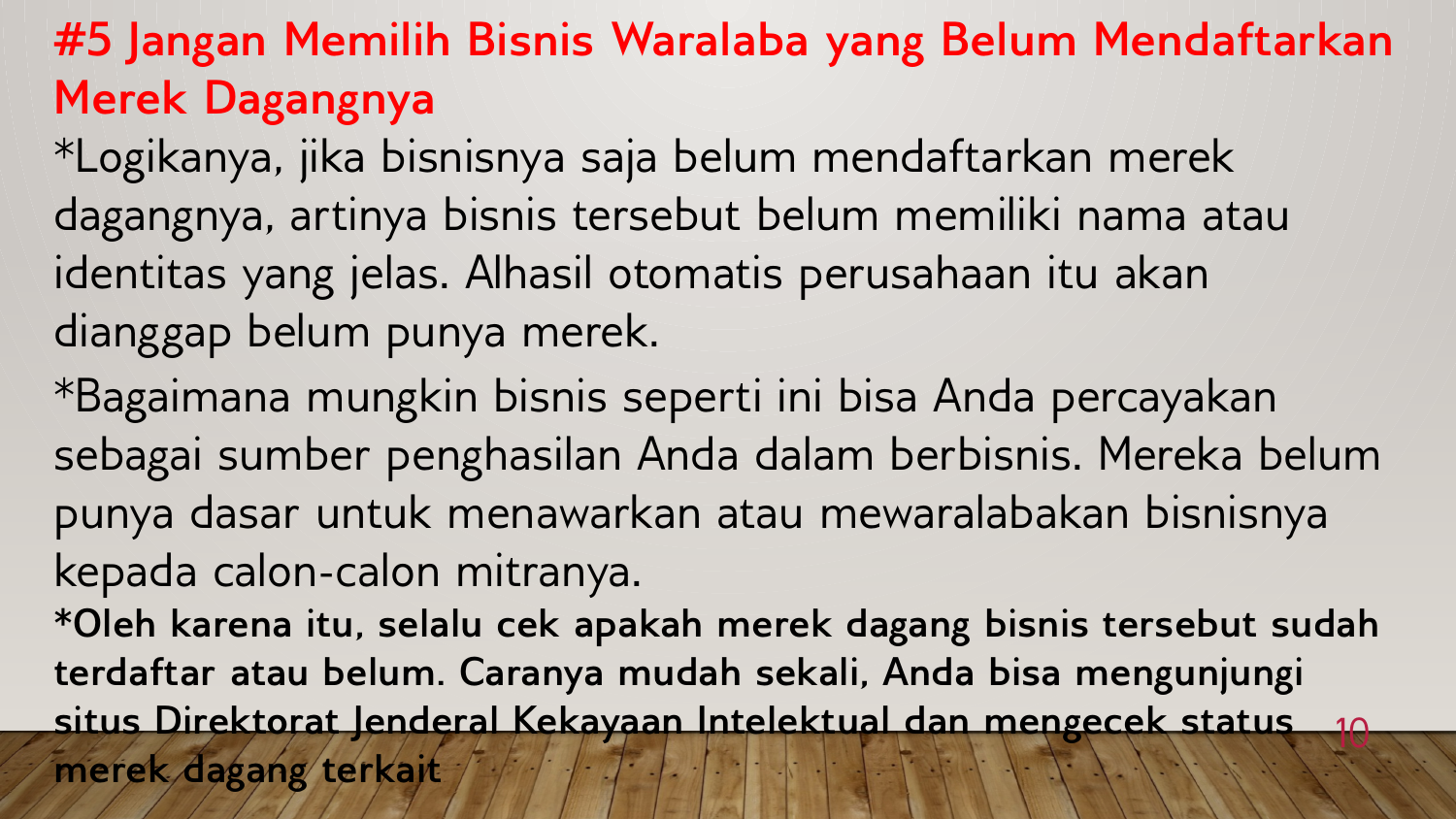

#5 Jangan Memilih Bisnis Waralaba yang Belum Mendaftarkan Merek Dagangnya
*Logikanya, jika bisnisnya saja belum mendaftarkan merek dagangnya, artinya bisnis tersebut belum memiliki nama atau identitas yang jelas. Alhasil otomatis perusahaan itu akan dianggap belum punya merek.

*Bagaimana mungkin bisnis seperti ini bisa Anda percayakan sebagai sumber penghasilan Anda dalam berbisnis. Mereka belum punya dasar untuk menawarkan atau mewaralabakan bisnisnya kepada calon-calon mitranya.
*Oleh karena itu, selalu cek apakah merek dagang bisnis tersebut sudah terdaftar atau belum. Caranya mudah sekali, Anda bisa mengunjungi situs Direktorat Jenderal Kekayaan Intelektual dan mengecek status merek dagang terkait

10